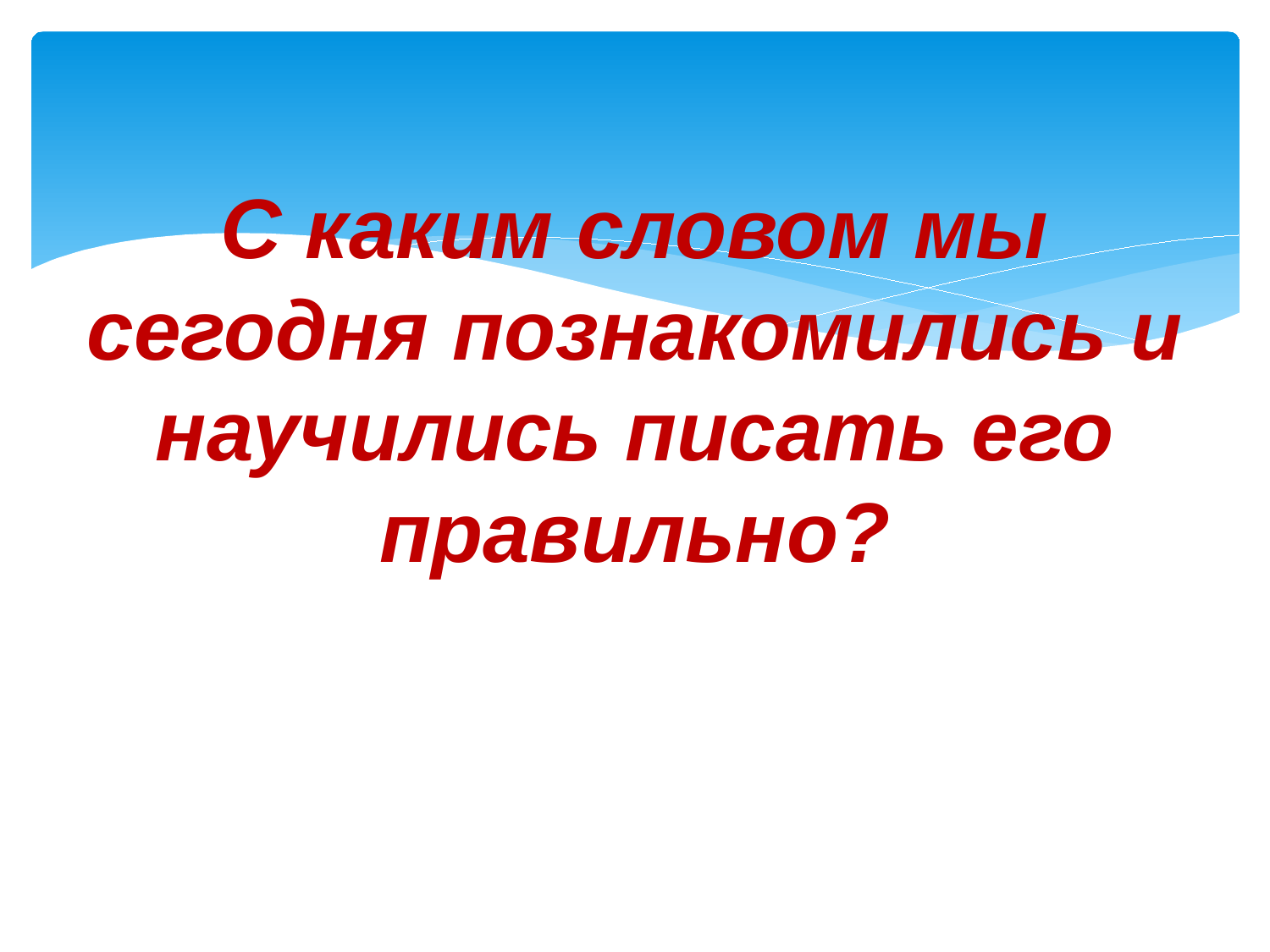

# С каким словом мы сегодня познакомились и научились писать его правильно?